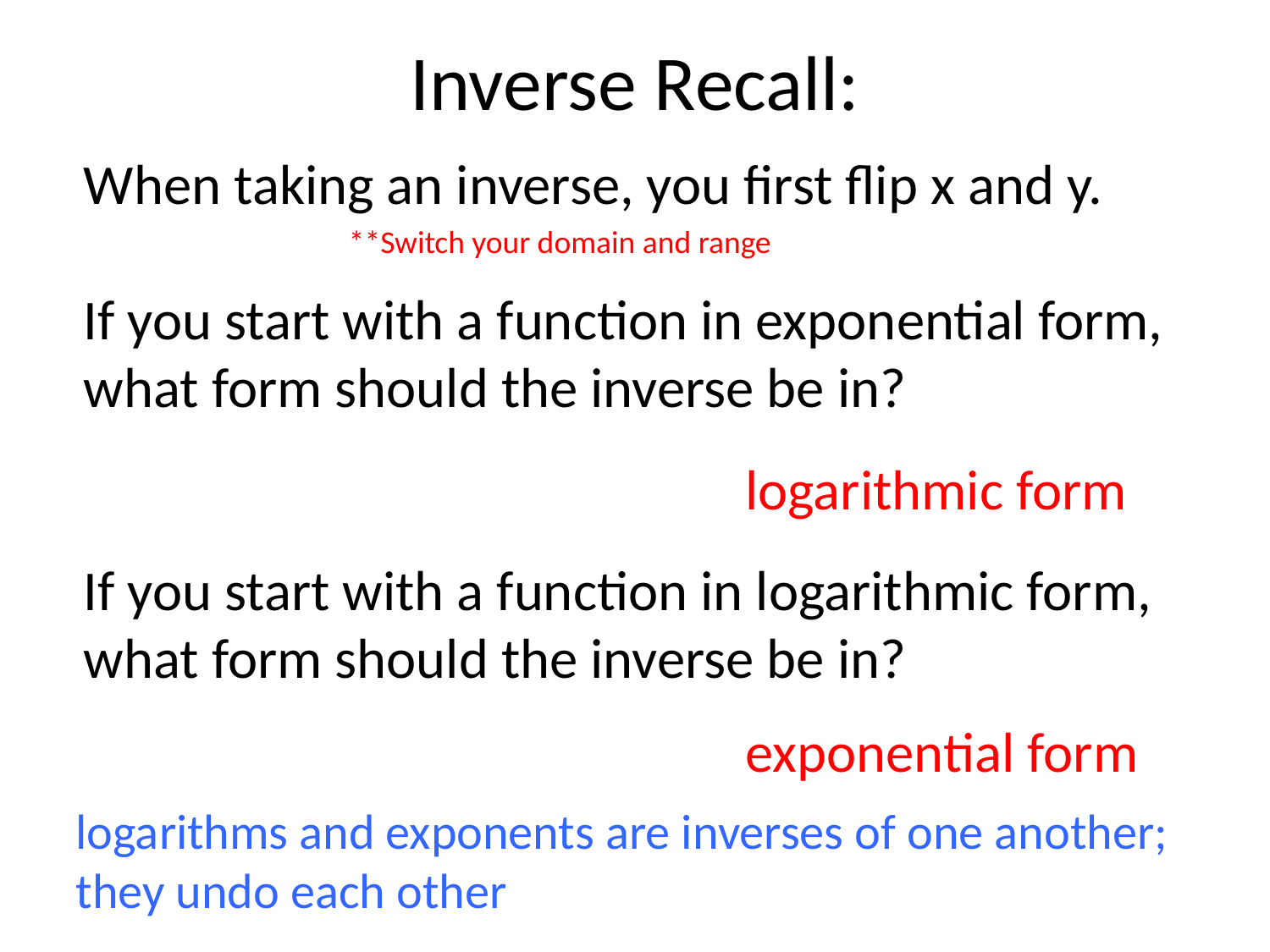

# Inverse Recall:
When taking an inverse, you first flip x and y.

If you start with a function in exponential form,
what form should the inverse be in?

If you start with a function in logarithmic form,
what form should the inverse be in?

**Switch your domain and range
logarithmic form
exponential form
logarithms and exponents are inverses of one another; they undo each other